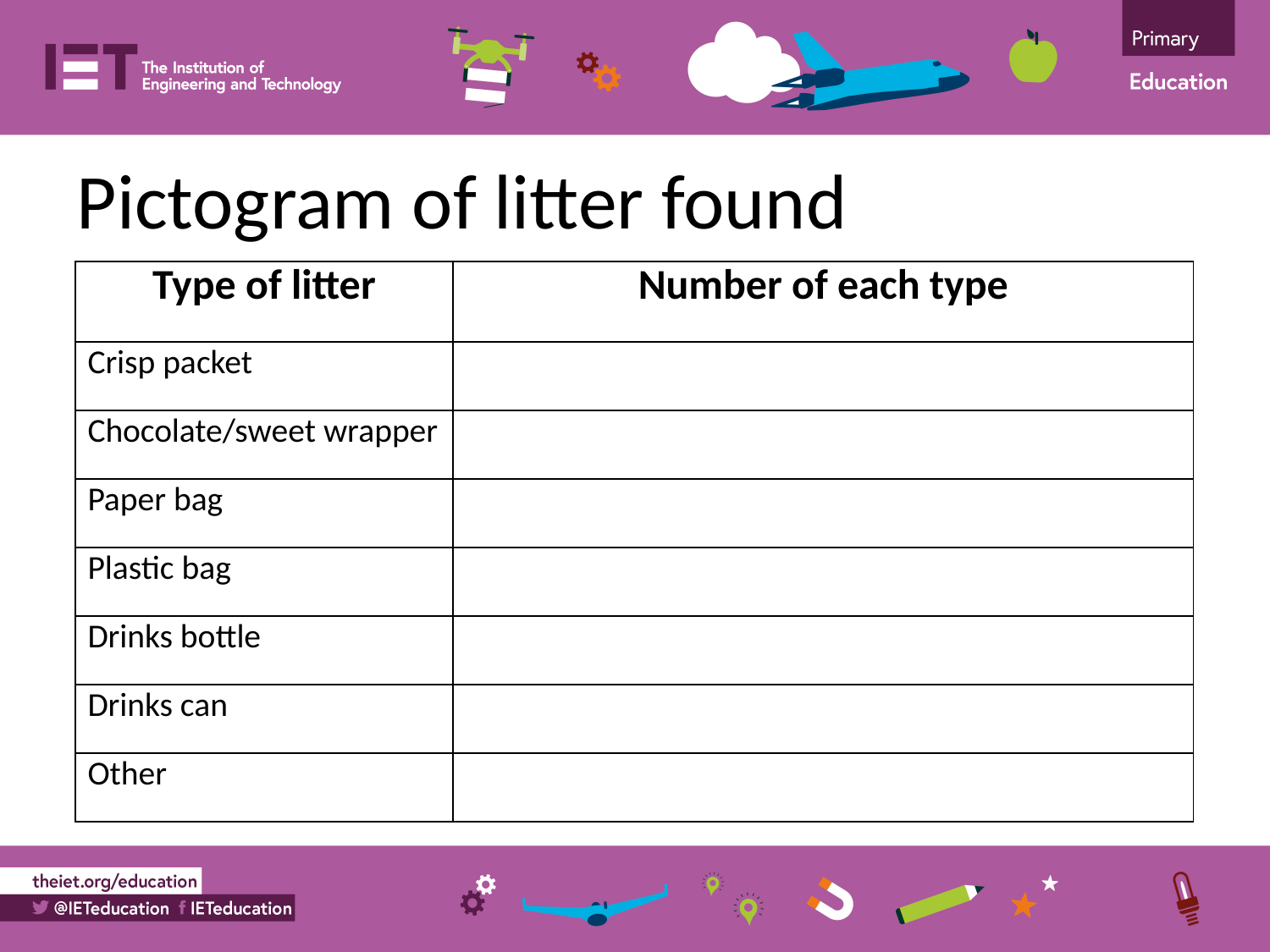

# Pictogram of litter found
| Type of litter | Number of each type |
| --- | --- |
| Crisp packet |  |
| Chocolate/sweet wrapper |  |
| Paper bag |  |
| Plastic bag |  |
| Drinks bottle |  |
| Drinks can |  |
| Other |  |